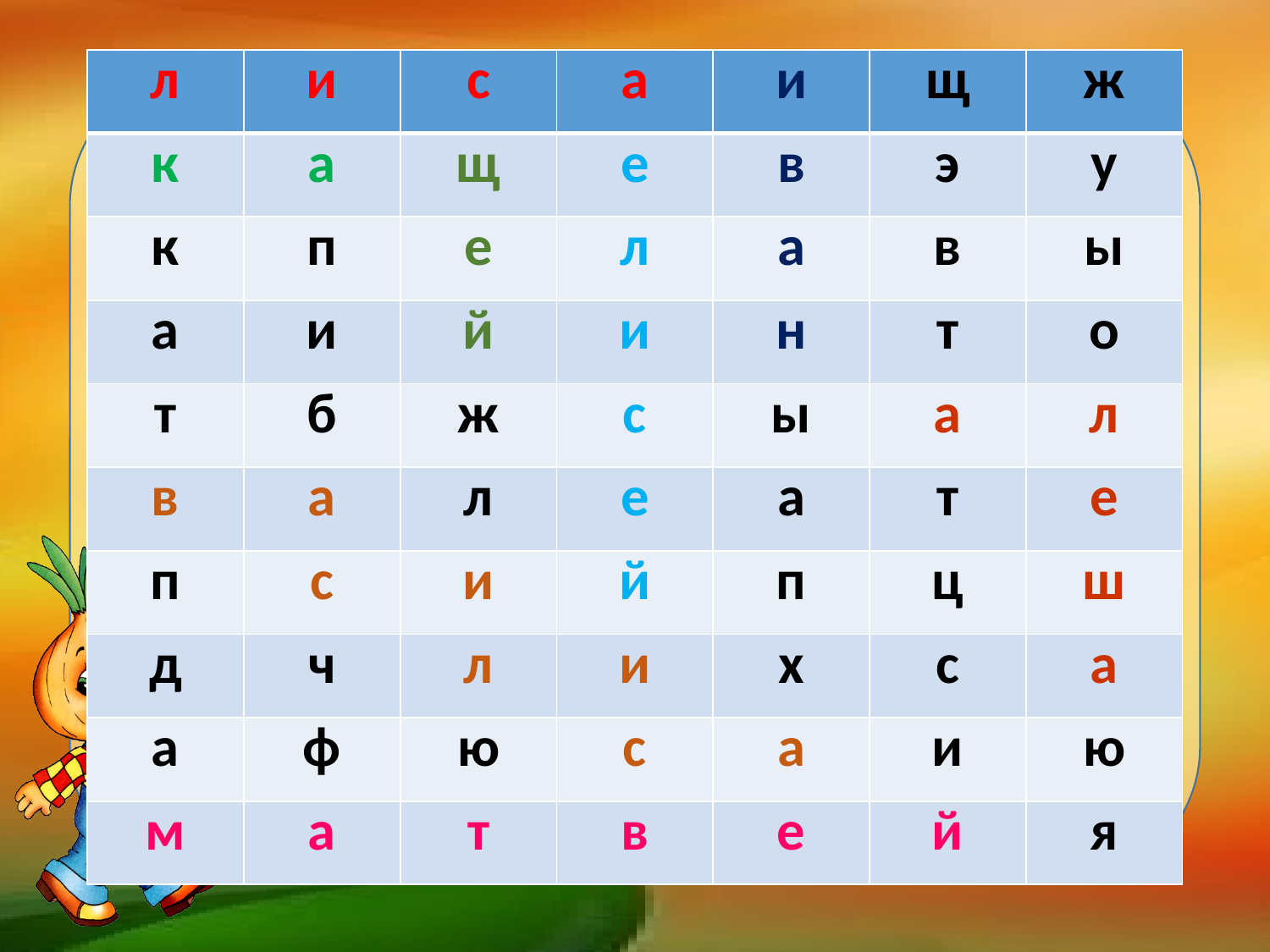

#
| л | и | с | а | и | щ | ж |
| --- | --- | --- | --- | --- | --- | --- |
| к | а | щ | е | в | э | у |
| к | п | е | л | а | в | ы |
| а | и | й | и | н | т | о |
| т | б | ж | с | ы | а | л |
| в | а | л | е | а | т | е |
| п | с | и | й | п | ц | ш |
| д | ч | л | и | х | с | а |
| а | ф | ю | с | а | и | ю |
| м | а | т | в | е | й | я |